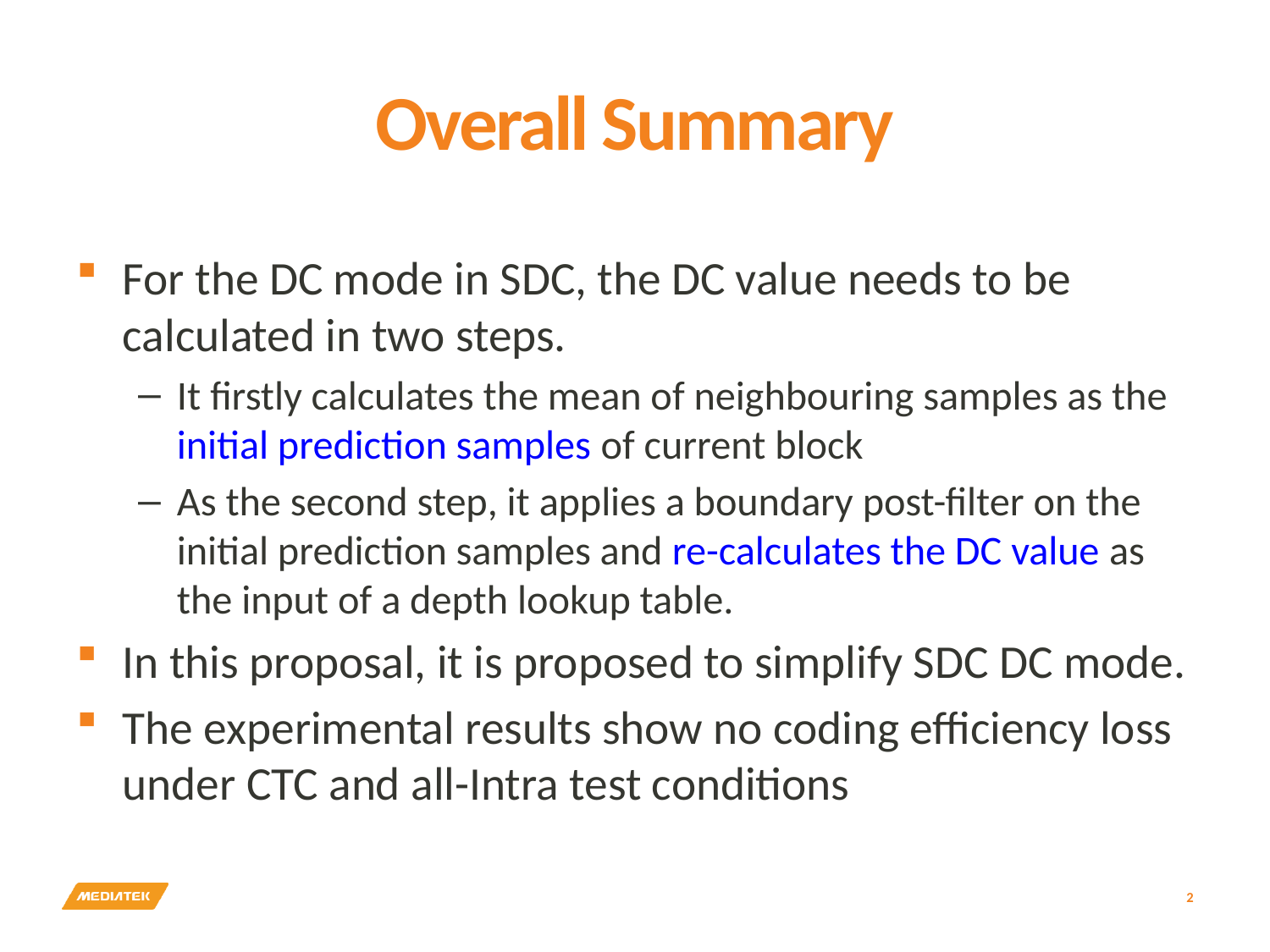

# Overall Summary
For the DC mode in SDC, the DC value needs to be calculated in two steps.
It firstly calculates the mean of neighbouring samples as the initial prediction samples of current block
As the second step, it applies a boundary post-filter on the initial prediction samples and re-calculates the DC value as the input of a depth lookup table.
In this proposal, it is proposed to simplify SDC DC mode.
The experimental results show no coding efficiency loss under CTC and all-Intra test conditions
2